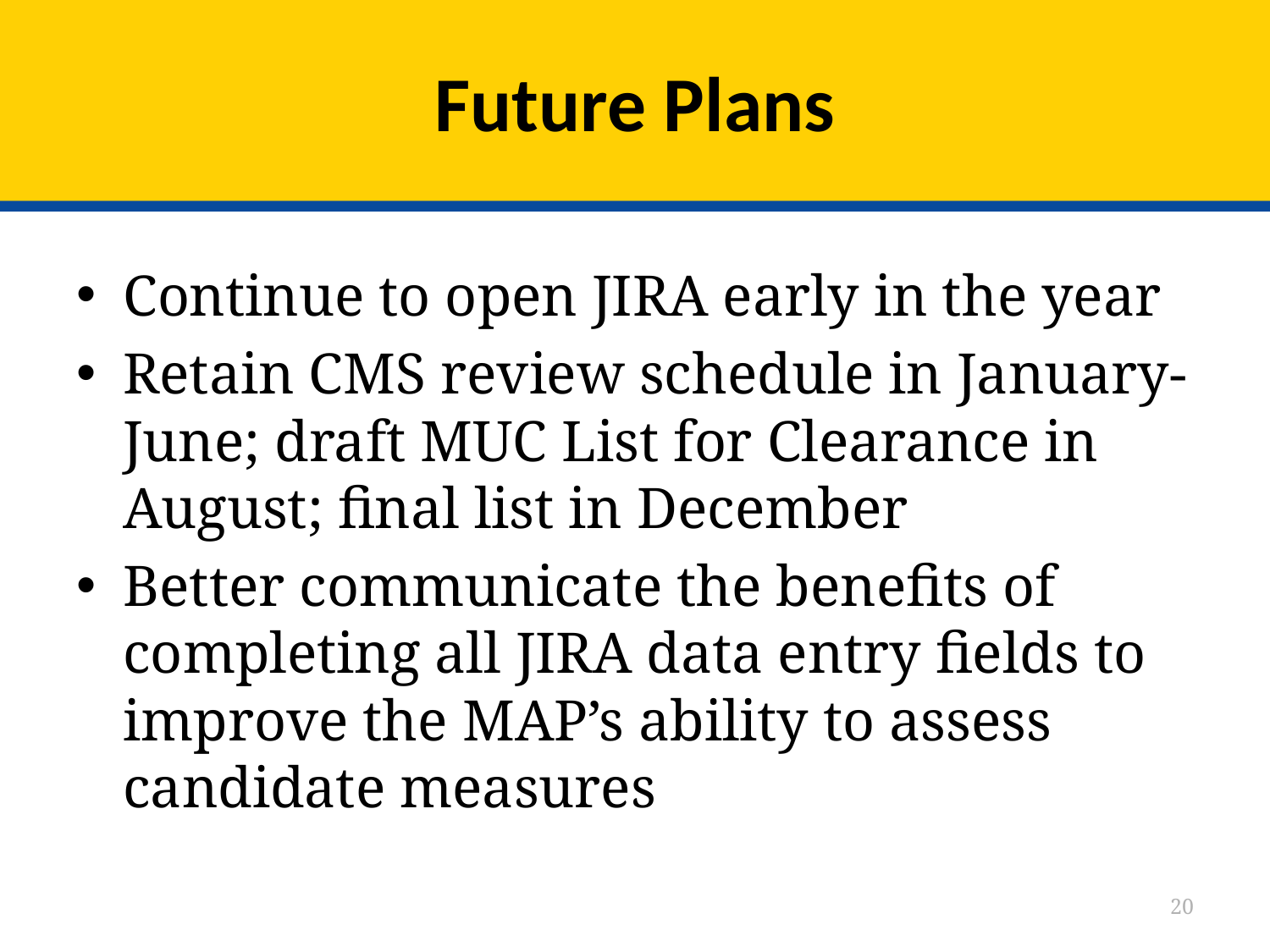

# Future Plans
Continue to open JIRA early in the year
Retain CMS review schedule in January-June; draft MUC List for Clearance in August; final list in December
Better communicate the benefits of completing all JIRA data entry fields to improve the MAP’s ability to assess candidate measures
20